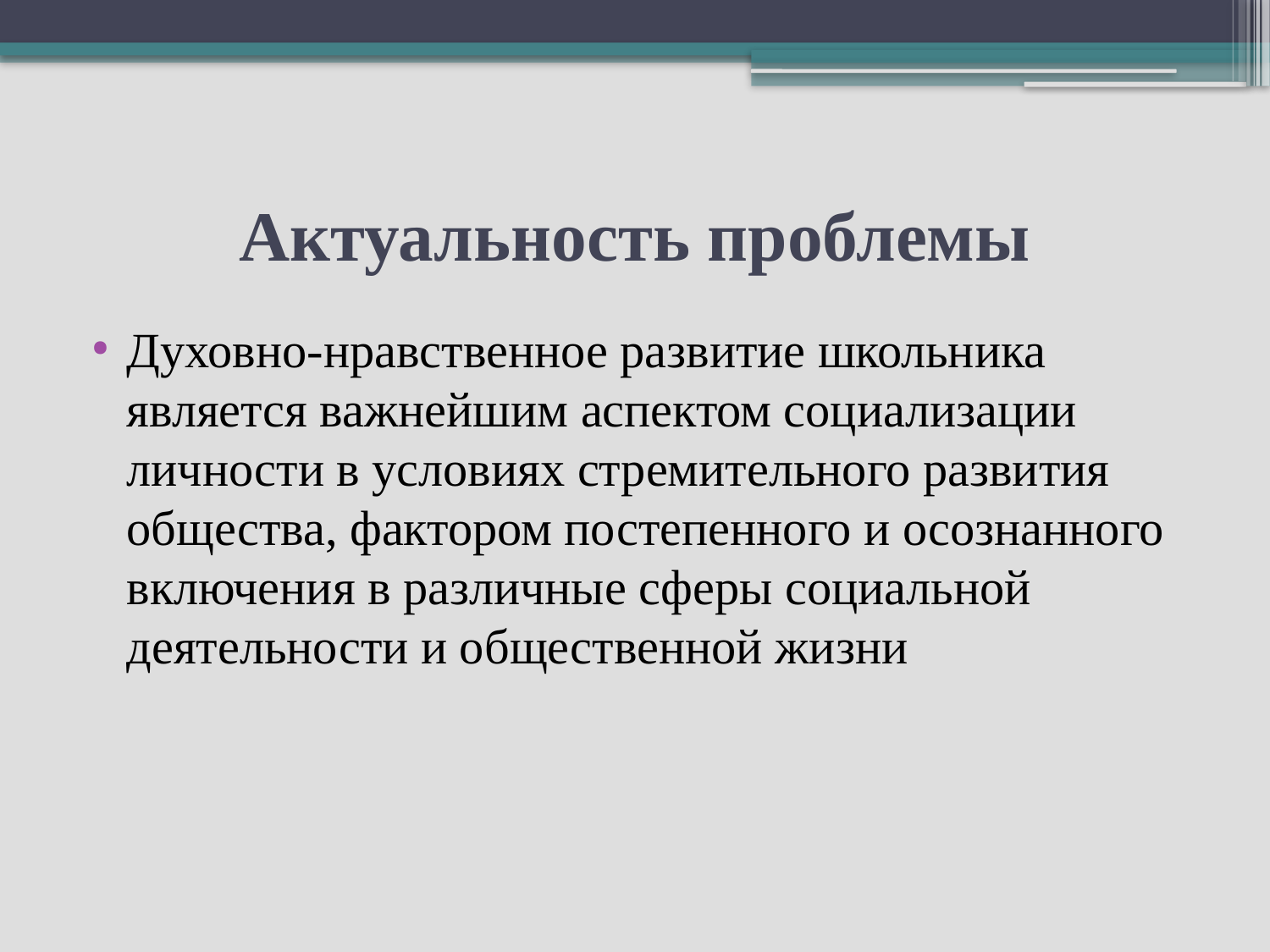

# Актуальность проблемы
Духовно-нравственное развитие школьника является важнейшим аспектом социализации личности в условиях стремительного развития общества, фактором постепенного и осознанного включения в различные сферы социальной деятельности и общественной жизни